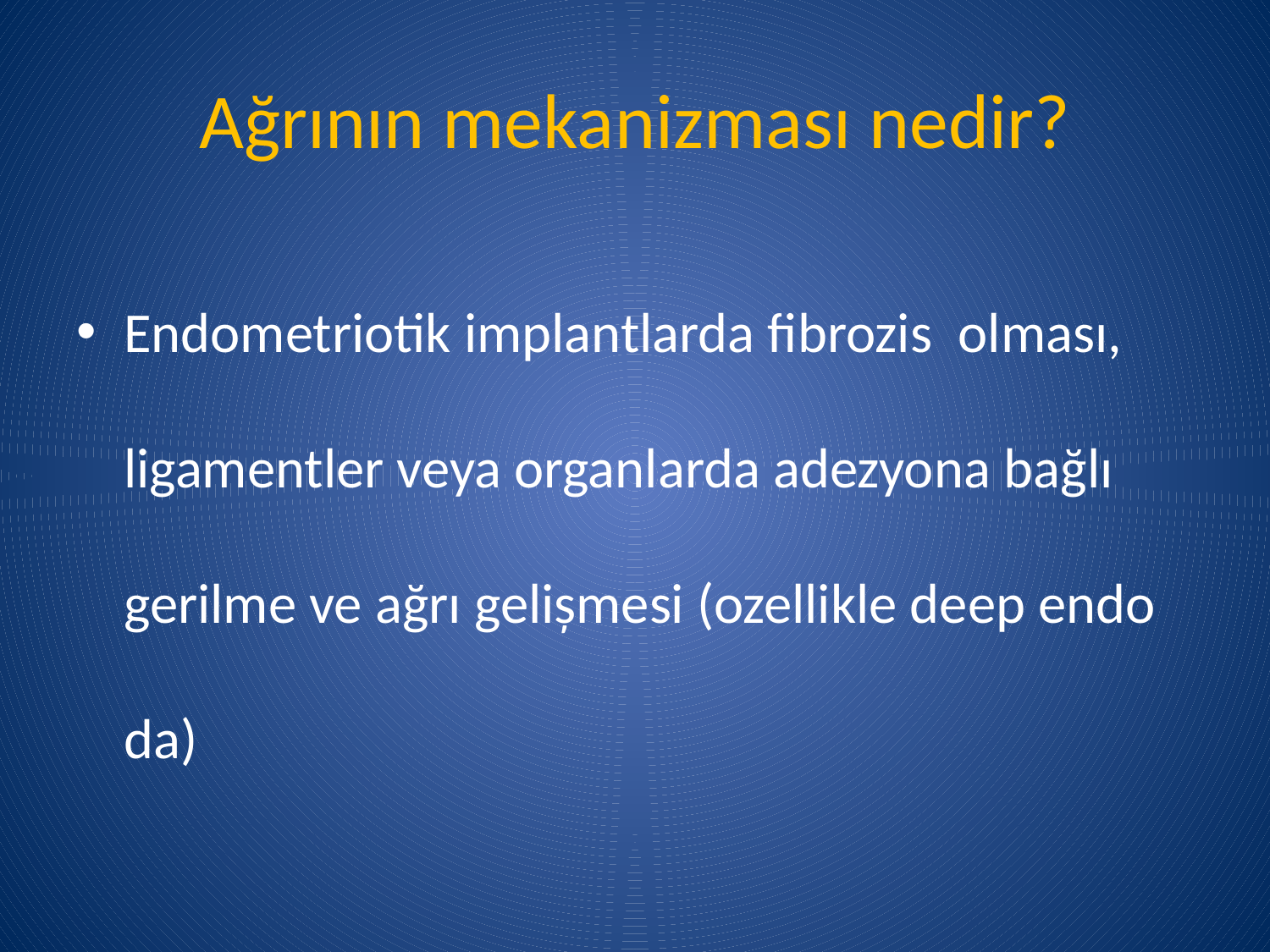

# Ağrının mekanizması nedir?
Endometriotik implantlarda fibrozis  olması, ligamentler veya organlarda adezyona bağlı gerilme ve ağrı gelișmesi (ozellikle deep endo da)